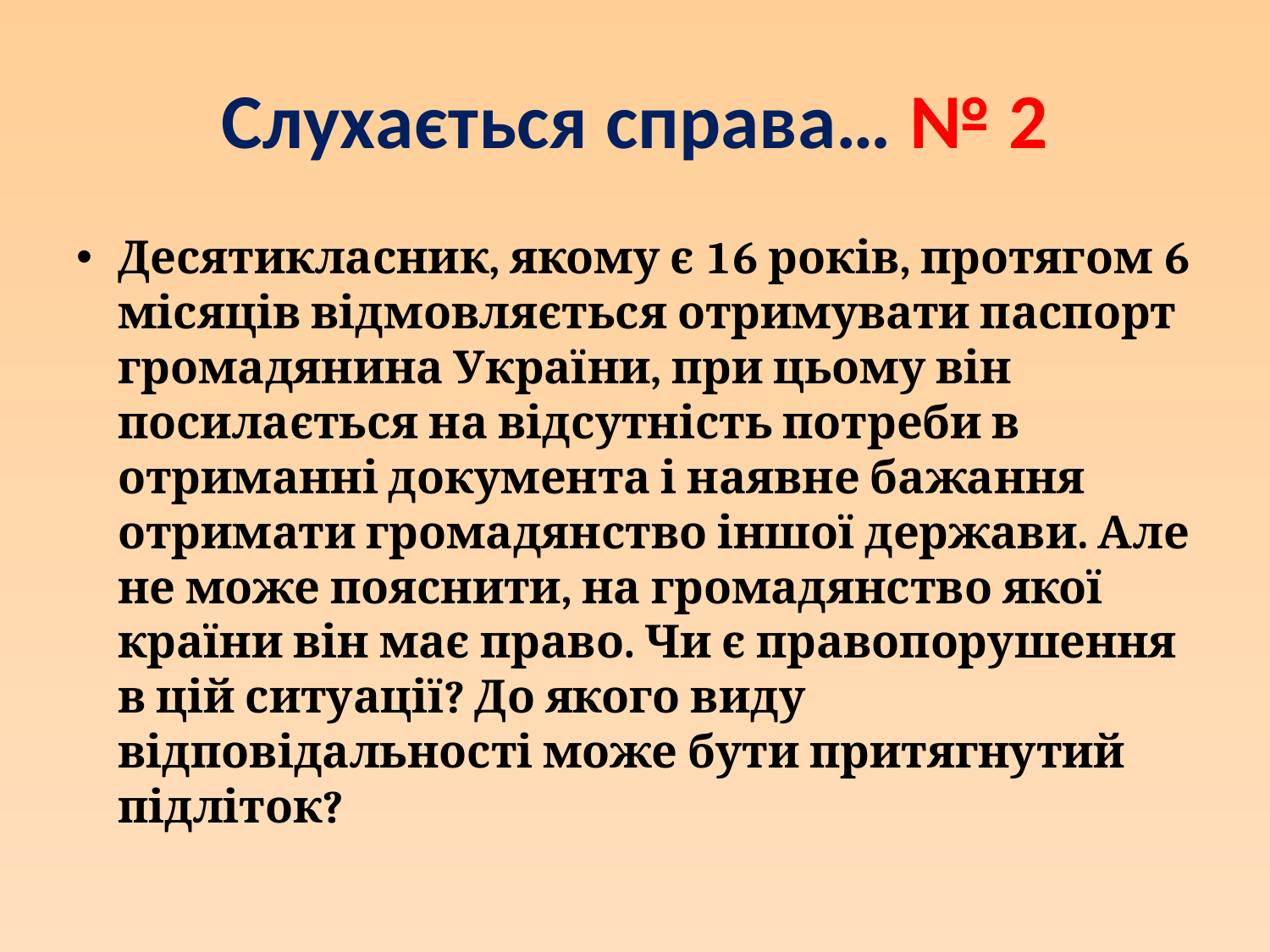

# Слухається справа… № 2
Десятикласник, якому є 16 років, протягом 6 місяців відмовляється отримувати паспорт громадянина України, при цьому він посилається на відсутність потреби в отриманні документа і наявне бажання отримати громадянство іншої держави. Але не може пояснити, на громадянство якої країни він має право. Чи є правопорушення в цій ситуації? До якого виду відповідальності може бути притягнутий підліток?